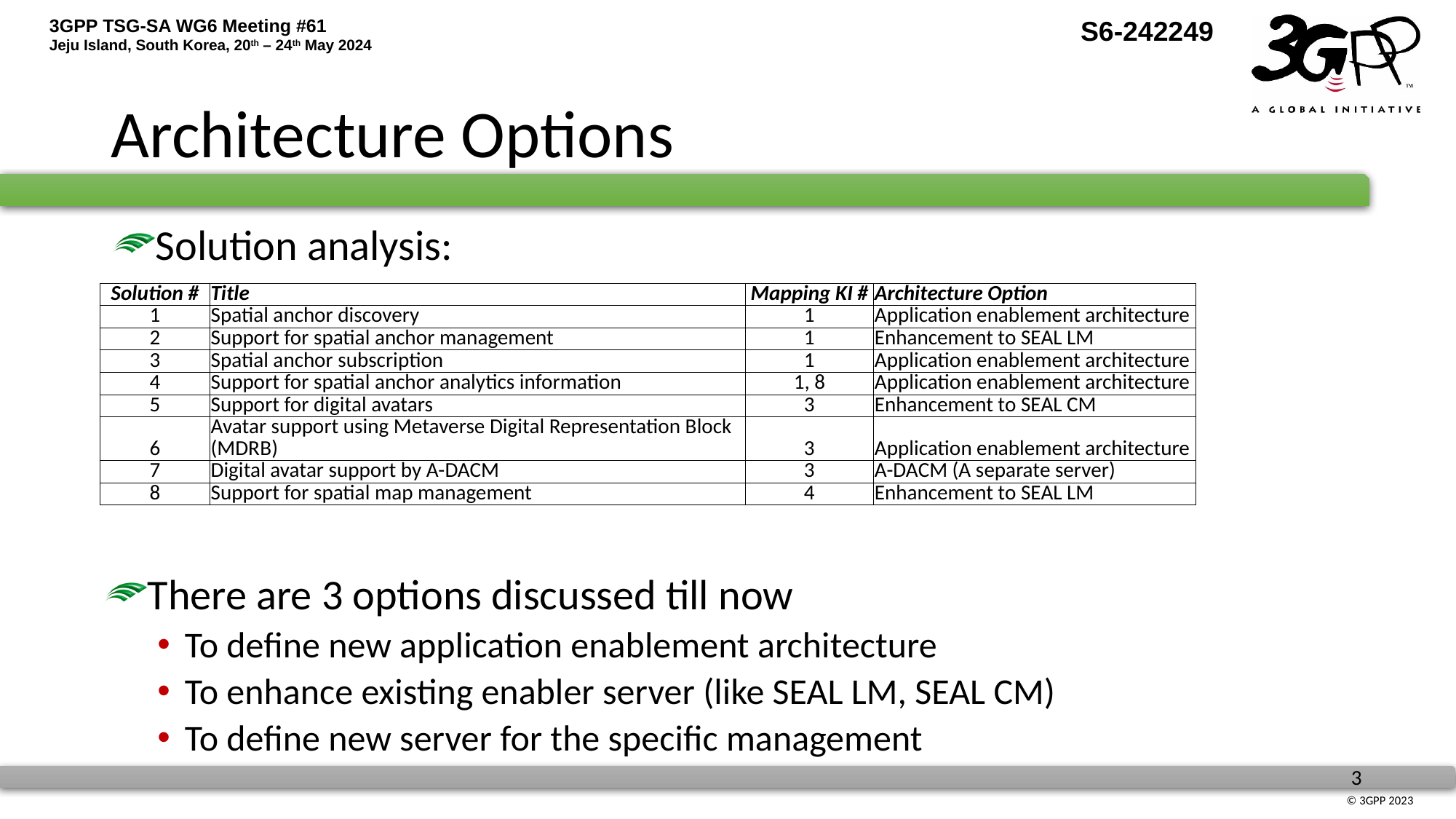

# Architecture Options
Solution analysis:
| Solution # | Title | Mapping KI # | Architecture Option |
| --- | --- | --- | --- |
| 1 | Spatial anchor discovery | 1 | Application enablement architecture |
| 2 | Support for spatial anchor management | 1 | Enhancement to SEAL LM |
| 3 | Spatial anchor subscription | 1 | Application enablement architecture |
| 4 | Support for spatial anchor analytics information | 1, 8 | Application enablement architecture |
| 5 | Support for digital avatars | 3 | Enhancement to SEAL CM |
| 6 | Avatar support using Metaverse Digital Representation Block (MDRB) | 3 | Application enablement architecture |
| 7 | Digital avatar support by A-DACM | 3 | A-DACM (A separate server) |
| 8 | Support for spatial map management | 4 | Enhancement to SEAL LM |
There are 3 options discussed till now
To define new application enablement architecture
To enhance existing enabler server (like SEAL LM, SEAL CM)
To define new server for the specific management